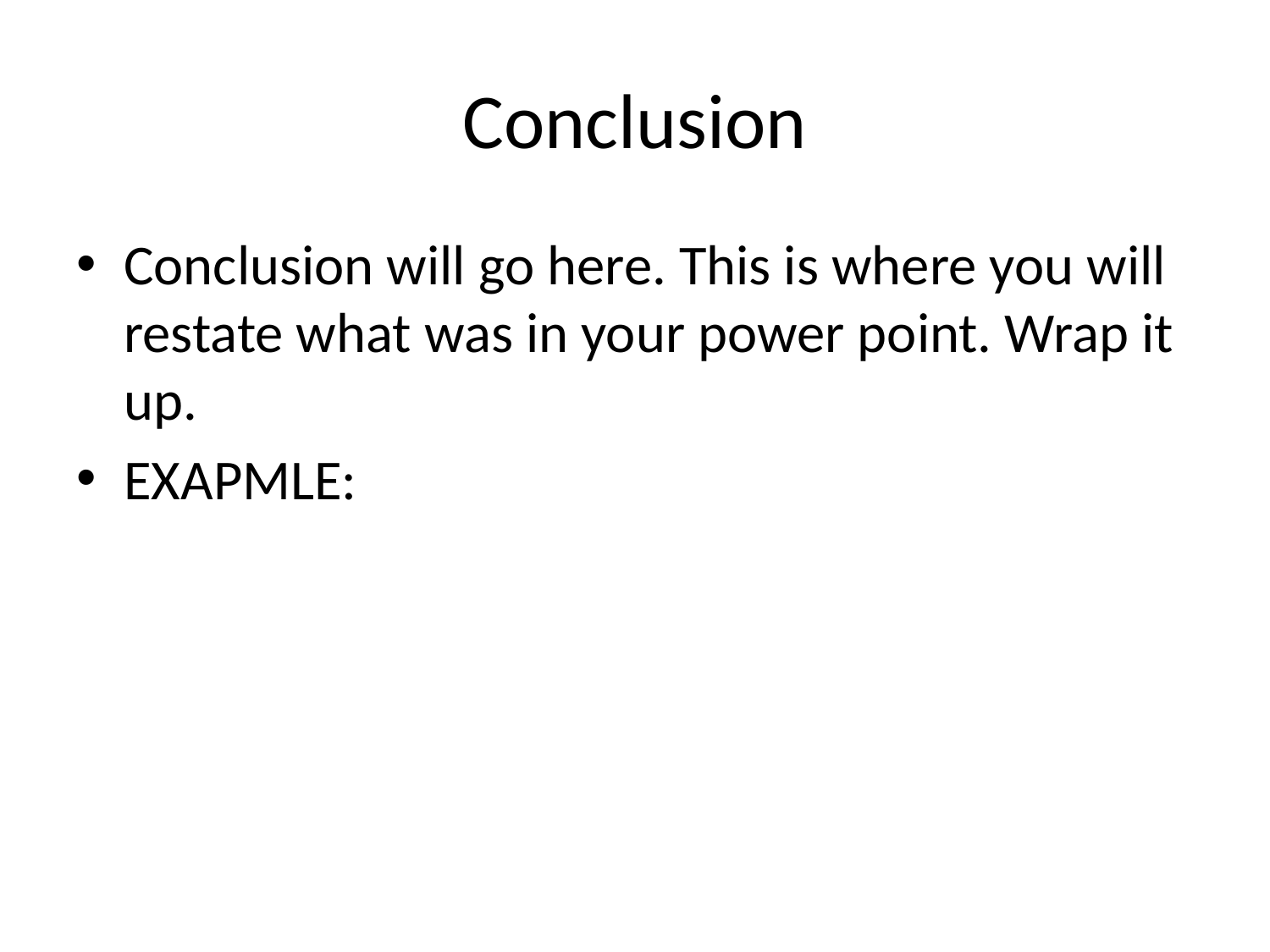

# Conclusion
Conclusion will go here. This is where you will restate what was in your power point. Wrap it up.
EXAPMLE: